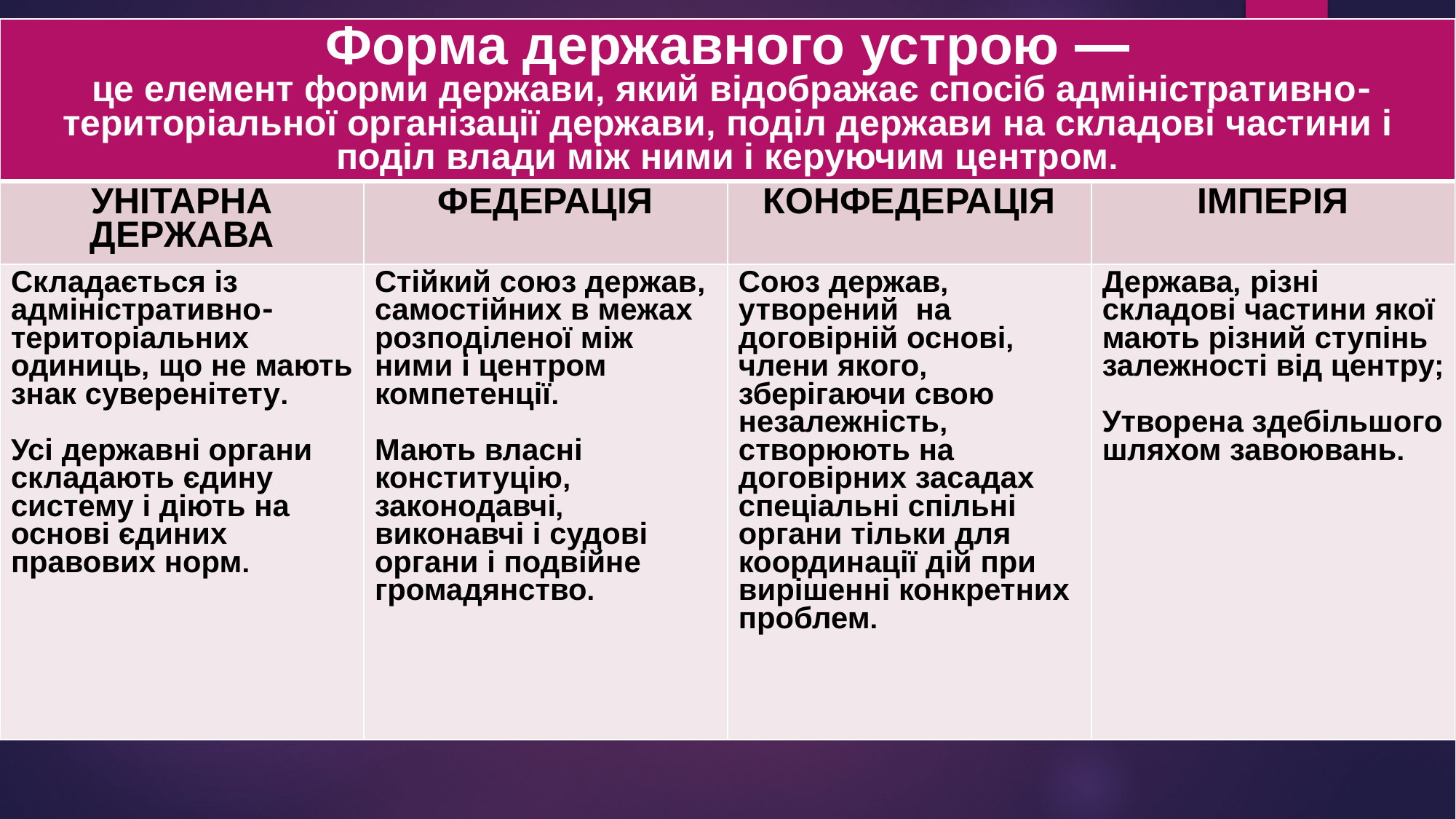

| Форма державного устрою — це елемент форми держави, який відображає спосіб адміністративно-територіальної організації держави, поділ держави на складові частини і поділ влади між ними і керуючим центром. |  |  |  |
| --- | --- | --- | --- |
| УНІТАРНА ДЕРЖАВА | ФЕДЕРАЦІЯ | КОНФЕДЕРАЦІЯ | ІМПЕРІЯ |
| Складається із адміністративно-територіальних одиниць, що не мають знак суверенітету. Усі державні органи складають єдину систему і діють на основі єдиних правових норм. | Стійкий союз держав, самостійних в межах розподіленої між ними і центром компетенції. Мають власні конституцію, законодавчі, виконавчі і судові органи і подвійне громадянство. | Союз держав, утворений на договірній основі, члени якого, зберігаючи свою незалежність, створюють на договірних засадах спеціальні спільні органи тільки для координації дій при вирішенні конкретних проблем. | Держава, різні складові частини якої мають різний ступінь залежності від центру; Утворена здебільшого шляхом завоювань. |